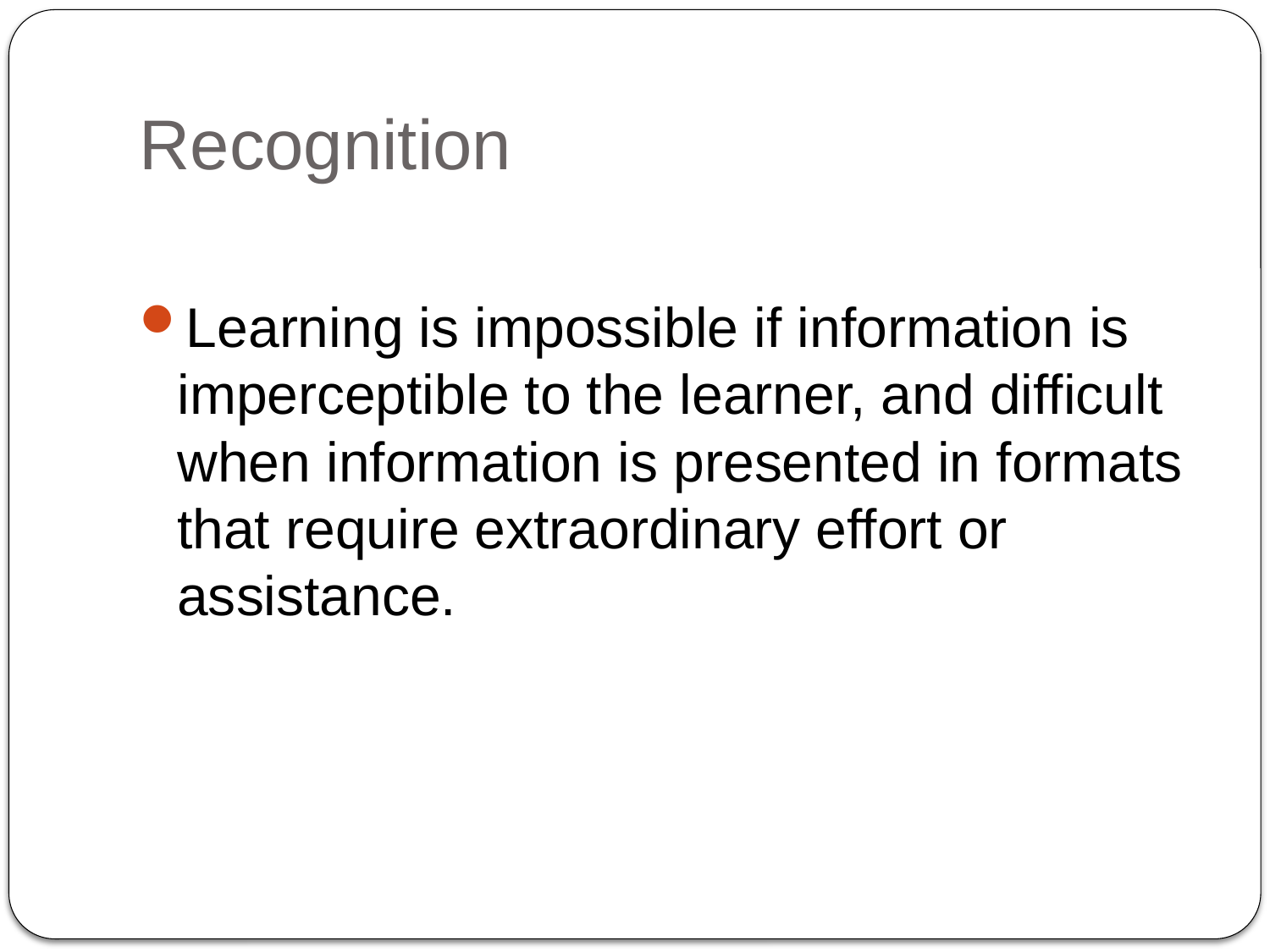

# Recognition
Learning is impossible if information is imperceptible to the learner, and difficult when information is presented in formats that require extraordinary effort or assistance.